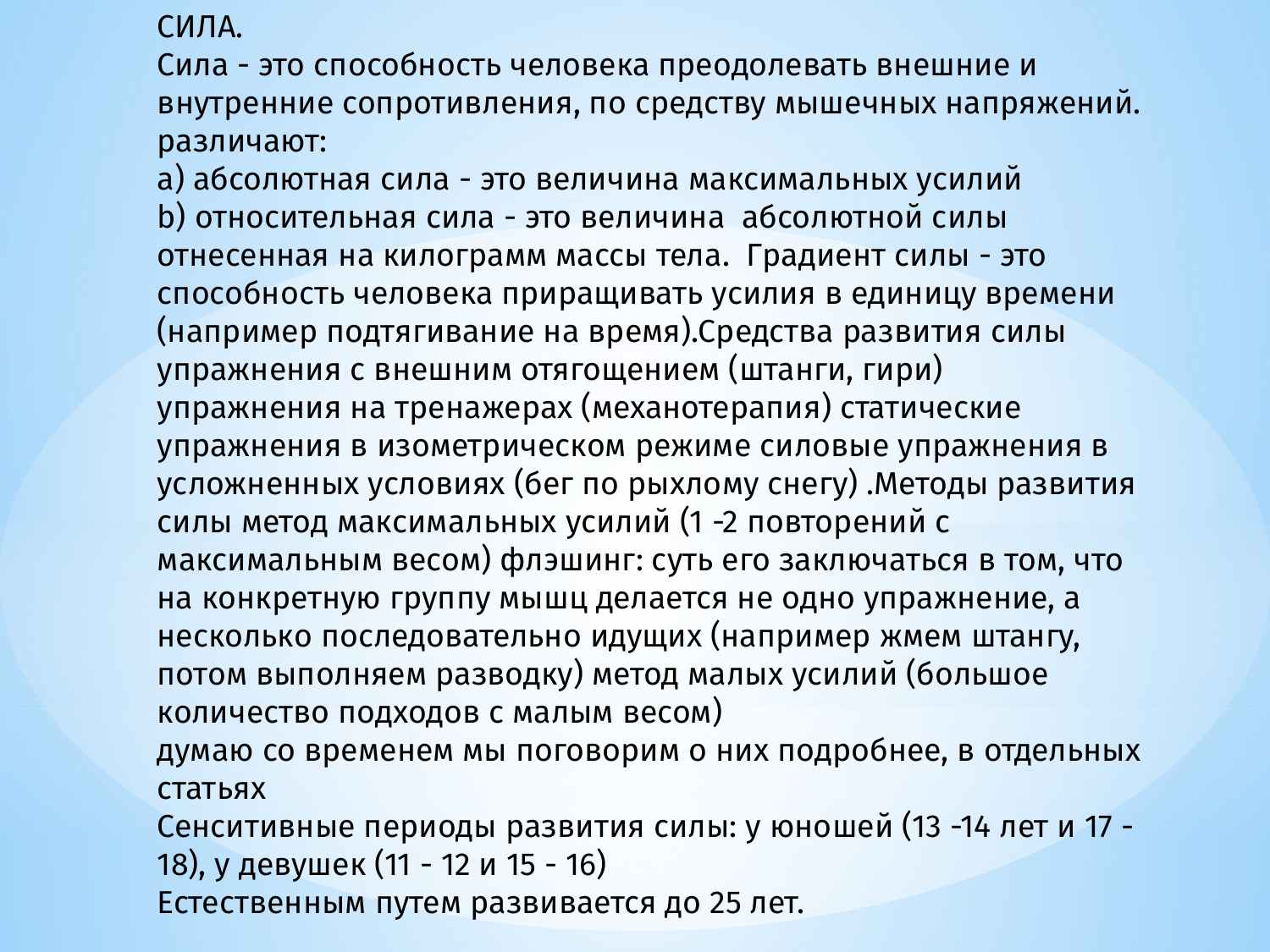

СИЛА.
Сила - это способность человека преодолевать внешние и внутренние сопротивления, по средству мышечных напряжений.
различают:
a) абсолютная сила - это величина максимальных усилий
b) относительная сила - это величина  абсолютной силы отнесенная на килограмм массы тела.  Градиент силы - это способность человека приращивать усилия в единицу времени (например подтягивание на время).Средства развития силы  упражнения с внешним отягощением (штанги, гири)  упражнения на тренажерах (механотерапия) статические упражнения в изометрическом режиме силовые упражнения в усложненных условиях (бег по рыхлому снегу) .Методы развития силы метод максимальных усилий (1 -2 повторений с максимальным весом) флэшинг: суть его заключаться в том, что на конкретную группу мышц делается не одно упражнение, а несколько последовательно идущих (например жмем штангу, потом выполняем разводку) метод малых усилий (большое количество подходов с малым весом)
думаю со временем мы поговорим о них подробнее, в отдельных статьях
Сенситивные периоды развития силы: у юношей (13 -14 лет и 17 -18), у девушек (11 - 12 и 15 - 16)
Естественным путем развивается до 25 лет.